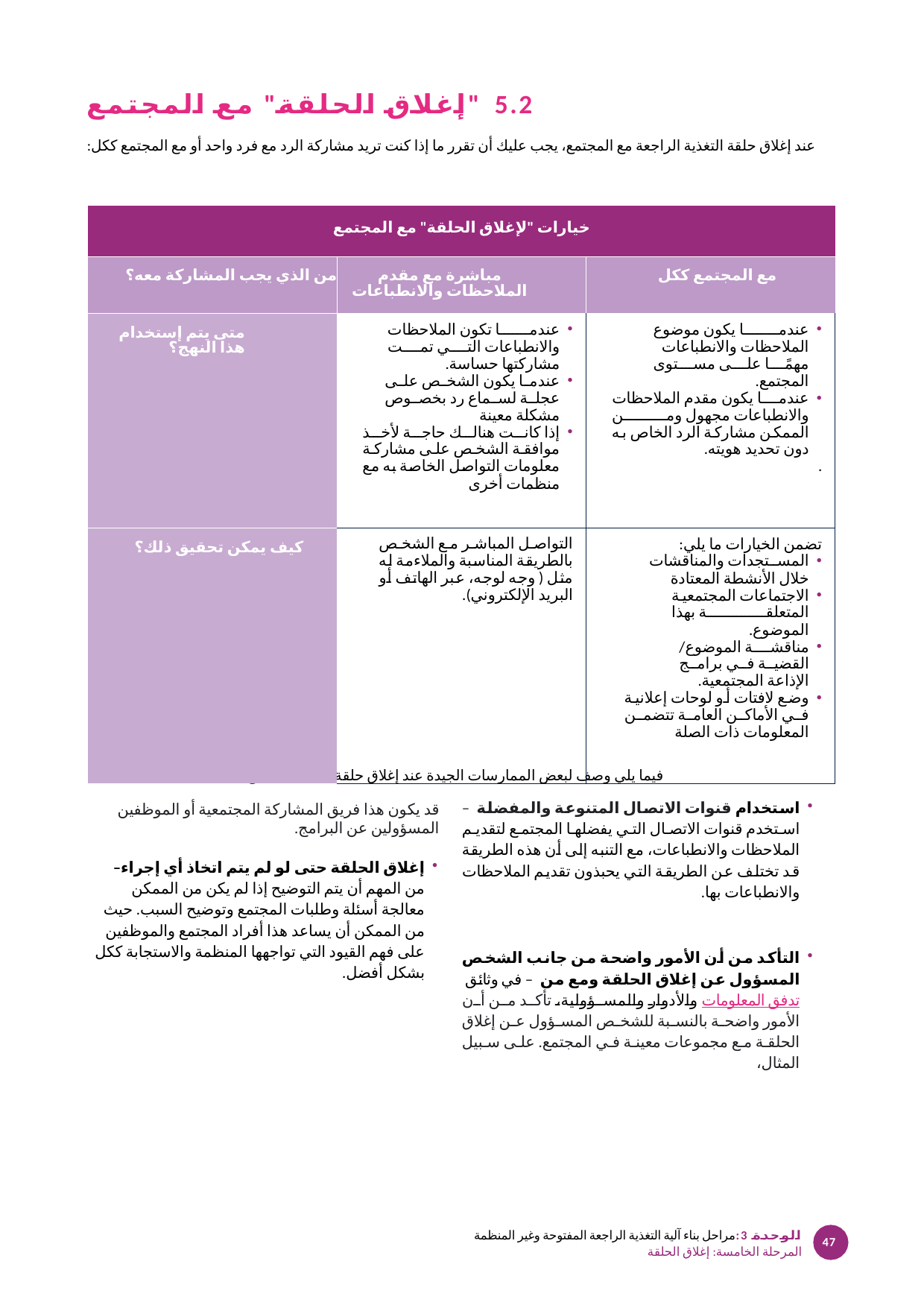

5.2  "إغلاق الحلقة" مع المجتمع
عند إغلاق حلقة التغذية الراجعة مع المجتمع، يجب عليك أن تقرر ما إذا كنت تريد مشاركة الرد مع فرد واحد أو مع المجتمع ككل:
| خيارات "لإغلاق الحلقة" مع المجتمع |  |  |
| --- | --- | --- |
| من الذي يجب المشاركة معه؟ | مباشرة مع مقدم الملاحظات والانطباعات | مع المجتمع ككل |
| متى يتم إستخدام هذا النهج؟ | عندما تكون الملاحظات والانطباعات التي تمت مشاركتها حساسة. عندما يكون الشخص على عجلة لسماع رد بخصوص مشكلة معينة إذا كانت هنالك حاجة لأخذ موافقة الشخص على مشاركة معلومات التواصل الخاصة به مع منظمات أخرى | عندما يكون موضوع الملاحظات والانطباعات مهمًا على مستوى المجتمع. عندما يكون مقدم الملاحظات والانطباعات مجهول ومن الممكن مشاركة الرد الخاص به دون تحديد هويته. . |
| كيف يمكن تحقيق ذلك؟ | التواصل المباشر مع الشخص بالطريقة المناسبة والملاءمة له مثل ( وجه لوجه، عبر الهاتف أو البريد الإلكتروني). | تضمن الخيارات ما يلي: المستجدات والمناقشات خلال الأنشطة المعتادة الاجتماعات المجتمعية المتعلقة بهذا الموضوع. مناقشة الموضوع/ القضية في برامج الإذاعة المجتمعية. وضع لافتات أو لوحات إعلانية في الأماكن العامة تتضمن المعلومات ذات الصلة |
فيما يلي وصف لبعض الممارسات الجيدة عند إغلاق حلقة الملاحظات مع المجتمعات:
استخدام قنوات الاتصال المتنوعة والمفضلة  – استخدم قنوات الاتصال التي يفضلها المجتمع لتقديم الملاحظات والانطباعات، مع التنبه إلى أن هذه الطريقة قد تختلف عن الطريقة التي يحبذون تقديم الملاحظات والانطباعات بها.

التأكد من أن الأمور واضحة من جانب الشخص المسؤول عن إغلاق الحلقة ومع من  – في وثائق تدفق المعلومات والأدوار والمسؤولية، تأكد من أن الأمور واضحة بالنسبة للشخص المسؤول عن إغلاق الحلقة مع مجموعات معينة في المجتمع. على سبيل المثال،

قد يكون هذا فريق المشاركة المجتمعية أو الموظفين المسؤولين عن البرامج.

إغلاق الحلقة حتى لو لم يتم اتخاذ أي إجراء–  من المهم أن يتم التوضيح إذا لم يكن من الممكن معالجة أسئلة وطلبات المجتمع وتوضيح السبب. حيث من الممكن أن يساعد هذا أفراد المجتمع والموظفين على فهم القيود التي تواجهها المنظمة والاستجابة ككل بشكل أفضل.
الوحدة 3:مراحل بناء آلية التغذية الراجعة المفتوحة وغير المنظمة
المرحلة الخامسة: إغلاق الحلقة

47